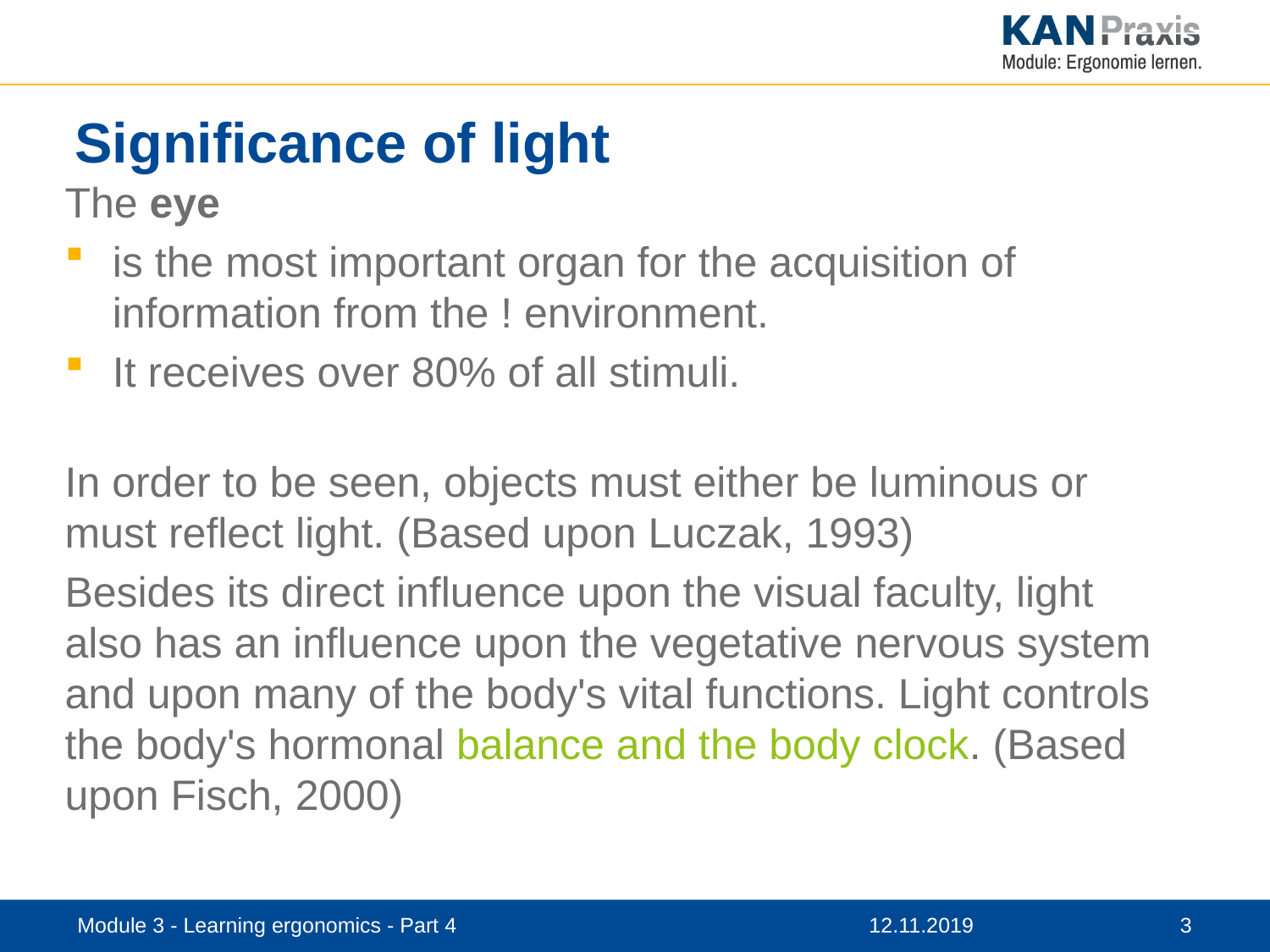

# Significance of light
The eye
is the most important organ for the acquisition of information from the ! environment.
It receives over 80% of all stimuli.
In order to be seen, objects must either be luminous or must reflect light. (Based upon Luczak, 1993)
Besides its direct influence upon the visual faculty, light also has an influence upon the vegetative nervous system and upon many of the body's vital functions. Light controls the body's hormonal balance and the body clock. (Based upon Fisch, 2000)

Module 3 - Learning ergonomics - Part 4
12.11.2019
3